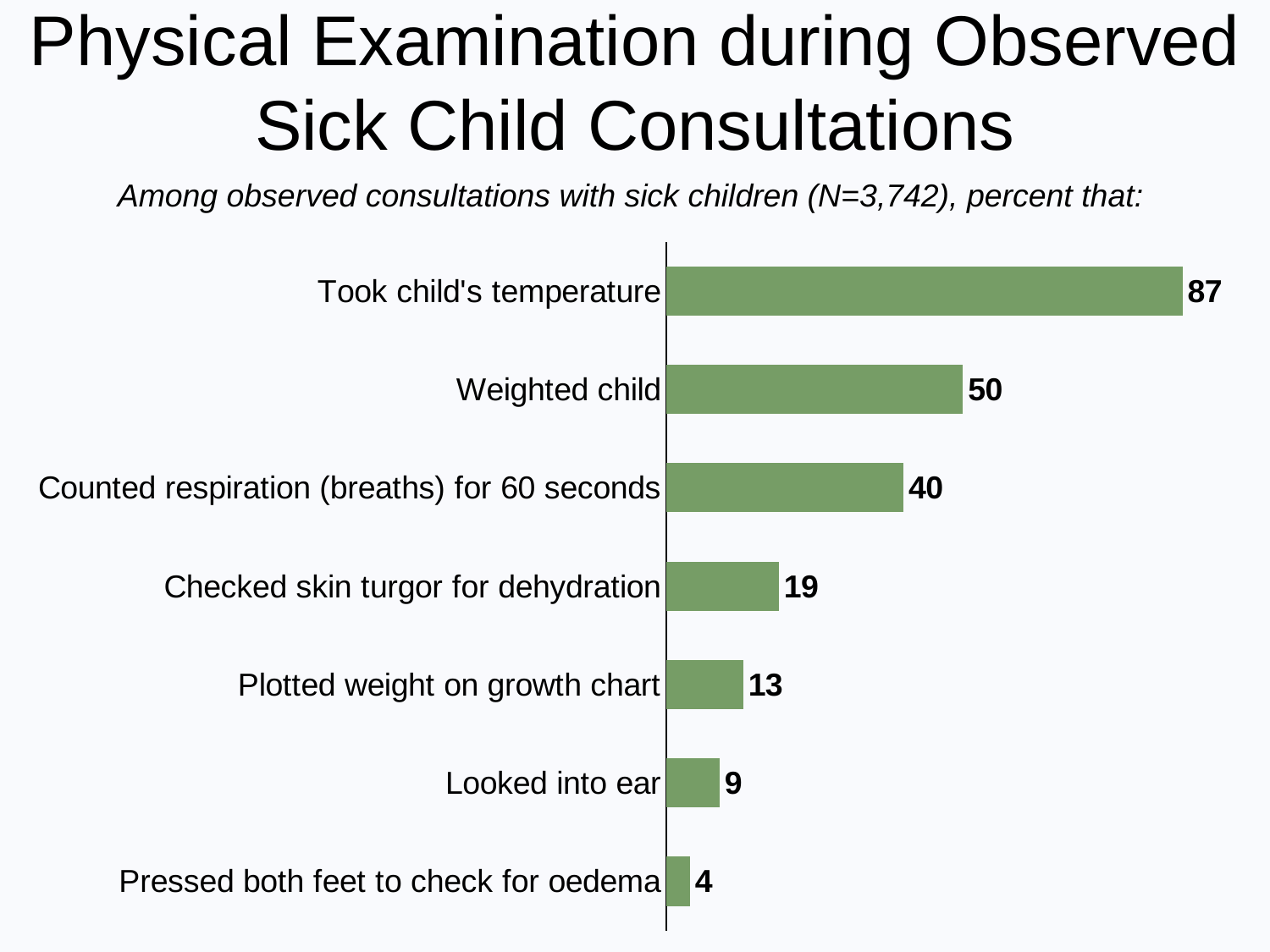

# Physical Examination during Observed Sick Child Consultations
Among observed consultations with sick children (N=3,742), percent that:

### Chart

| Category | Column1 |
|---|---|
| Pressed both feet to check for oedema | 4.0 |
| Looked into ear | 9.0 |
| Plotted weight on growth chart | 13.0 |
| Checked skin turgor for dehydration | 19.0 |
| Counted respiration (breaths) for 60 seconds | 40.0 |
| Weighted child | 50.0 |
| Took child's temperature | 87.0 |